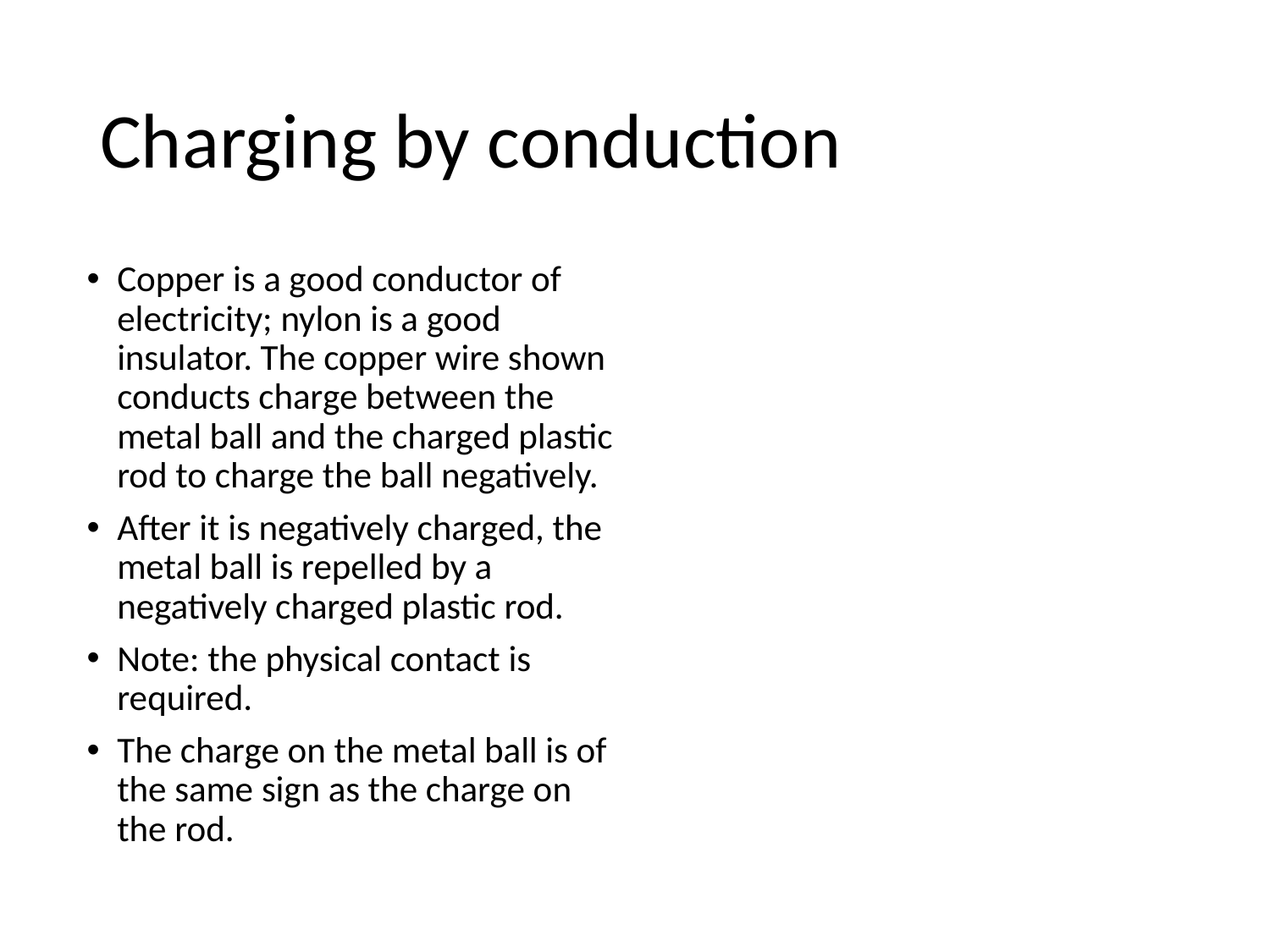

# Charging by conduction
Copper is a good conductor of electricity; nylon is a good insulator. The copper wire shown conducts charge between the metal ball and the charged plastic rod to charge the ball negatively.
After it is negatively charged, the metal ball is repelled by a negatively charged plastic rod.
Note: the physical contact is required.
The charge on the metal ball is of the same sign as the charge on the rod.